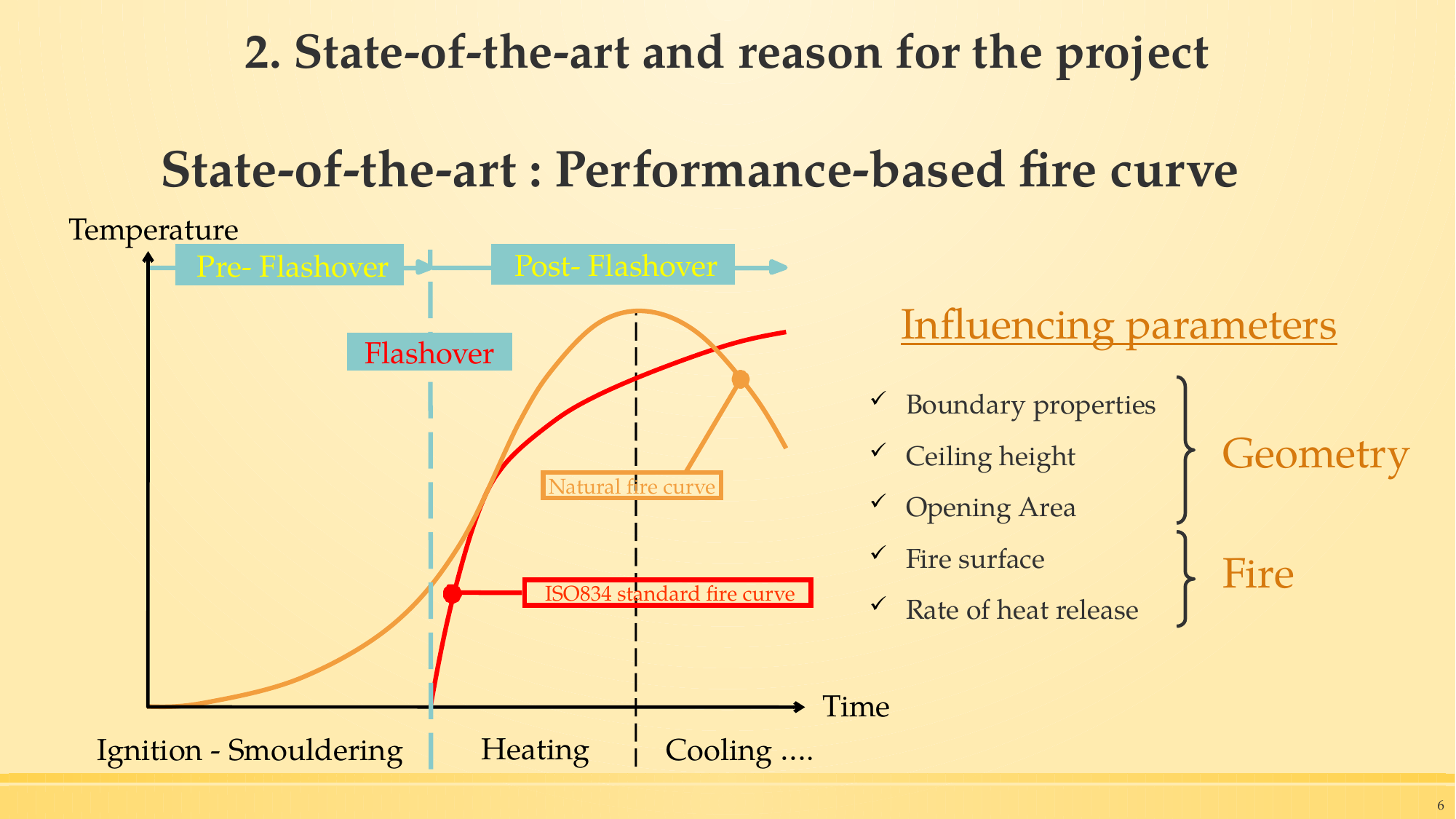

2. State-of-the-art and reason for the project
# State-of-the-art : Performance-based fire curve
Temperature
 Post- Flashover

 Pre- Flashover

Flashover

Influencing parameters

 Boundary properties
 Ceiling height
 Opening Area
 Fire surface
 Rate of heat release

Geometry
 Natural fire curve

Fire
 ISO834 standard fire curve

Time

Heating
Ignition - Smouldering
Cooling ….